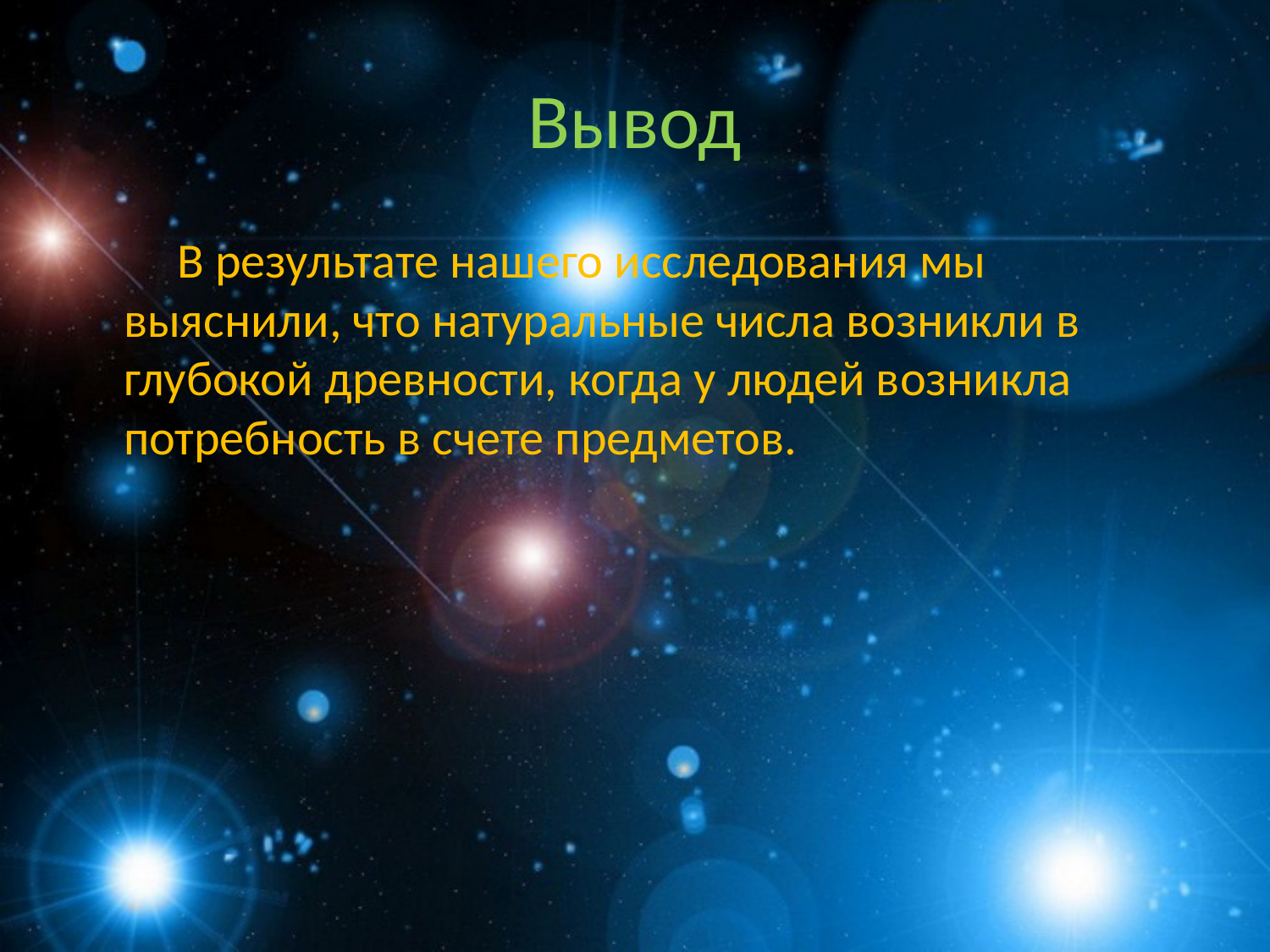

# Вывод
         В результате нашего исследования мы выяснили, что натуральные числа возникли в глубокой древности, когда у людей возникла потребность в счете предметов.